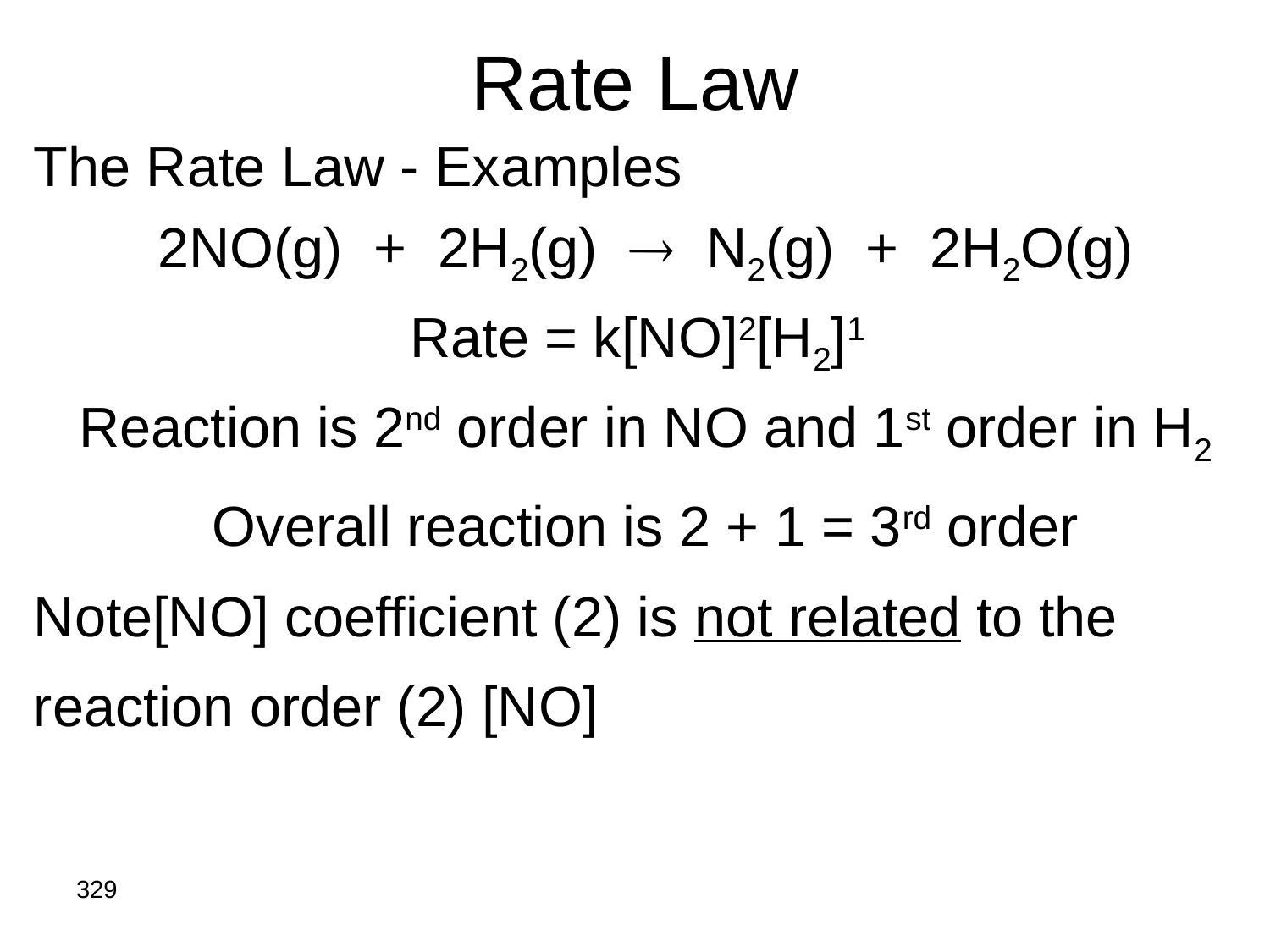

# Rate Law
The Rate Law - Examples
2NO(g)  +  2H2(g)  →  N2(g)  +  2H2O(g)
Rate = k[NO]2[H2]1
Reaction is 2nd order in NO and 1st order in H2
Overall reaction is 2 + 1 = 3rd order
Note[NO] coefficient (2) is not related to the
 [NO] reaction order (2)
329